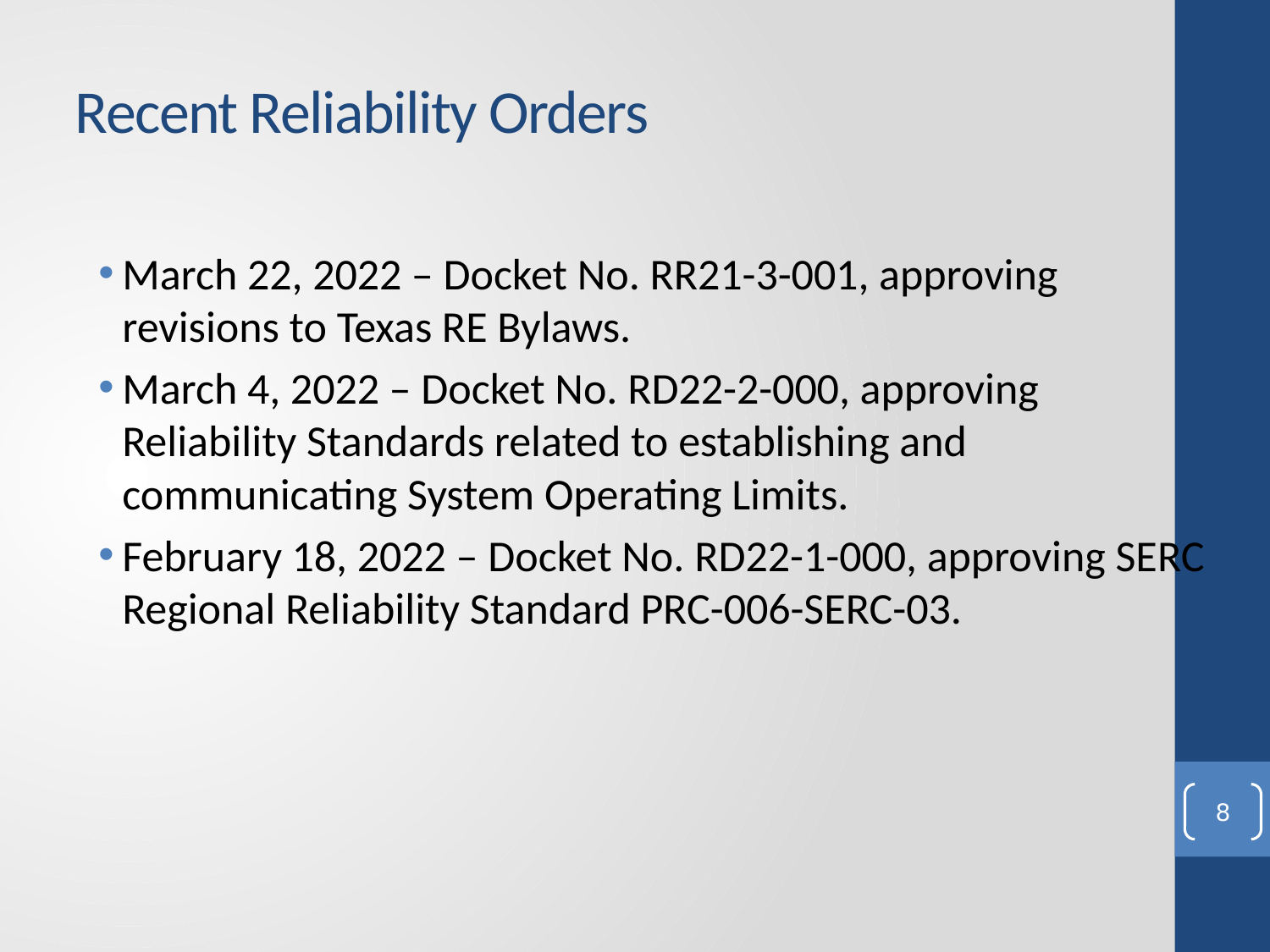

# Recent Reliability Orders
March 22, 2022 – Docket No. RR21-3-001, approving revisions to Texas RE Bylaws.
March 4, 2022 – Docket No. RD22-2-000, approving Reliability Standards related to establishing and communicating System Operating Limits.
February 18, 2022 – Docket No. RD22-1-000, approving SERC Regional Reliability Standard PRC-006-SERC-03.

8